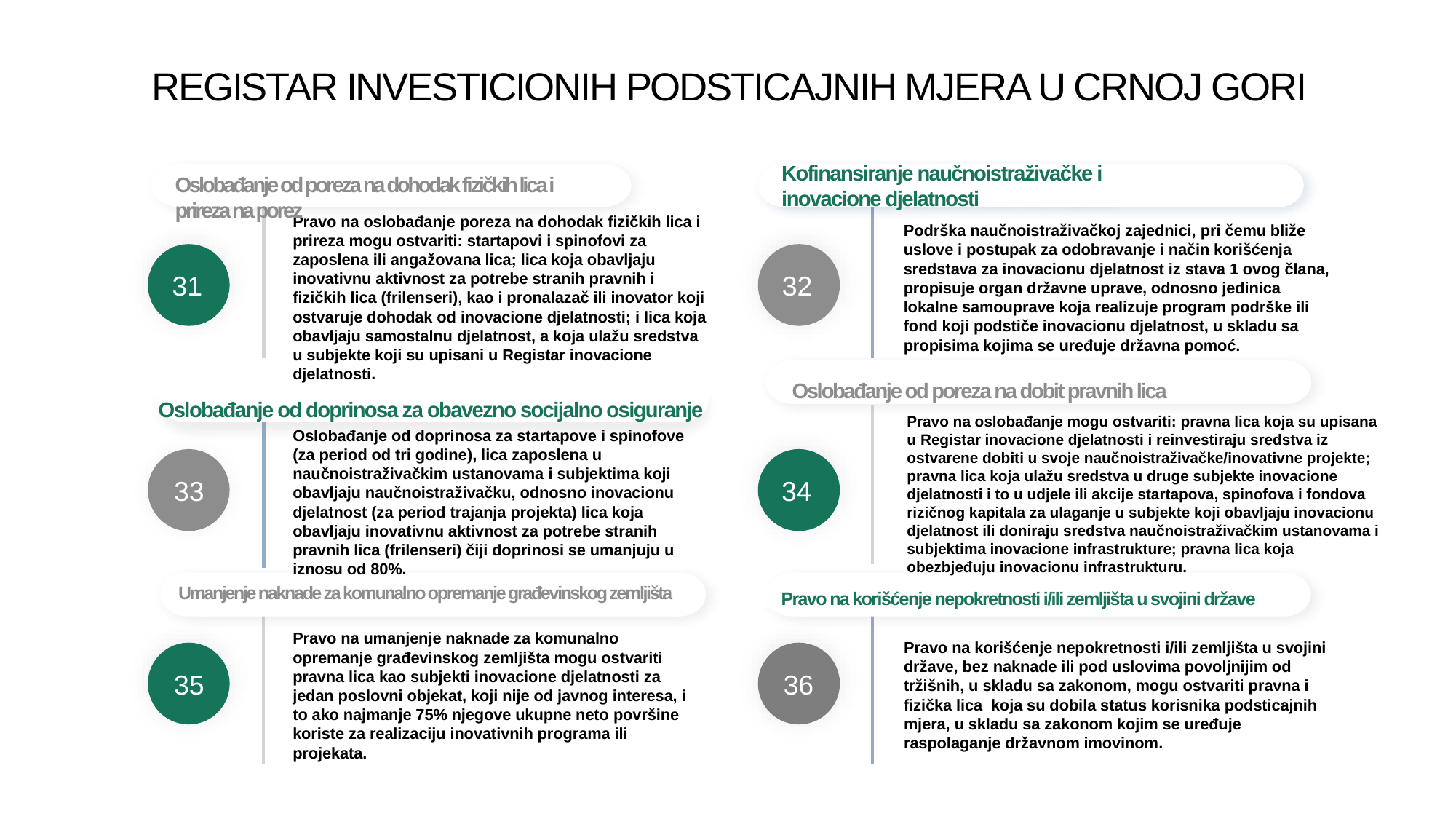

# REGISTAR INVESTICIONIH PODSTICAJNIH MJERA U CRNOJ GORI

Kofinansiranje naučnoistraživačke i inovacione djelatnosti

Oslobađanje od poreza na dohodak fizičkih lica i prireza na porez

Pravo na oslobađanje poreza na dohodak fizičkih lica i prireza mogu ostvariti: startapovi i spinofovi za zaposlena ili angažovana lica; lica koja obavljaju inovativnu aktivnost za potrebe stranih pravnih i fizičkih lica (frilenseri), kao i pronalazač ili inovator koji ostvaruje dohodak od inovacione djelatnosti; i lica koja obavljaju samostalnu djelatnost, a koja ulažu sredstva u subjekte koji su upisani u Registar inovacione djelatnosti.
Podrška naučnoistraživačkoj zajednici, pri čemu bliže uslove i postupak za odobravanje i način korišćenja sredstava za inovacionu djelatnost iz stava 1 ovog člana, propisuje organ državne uprave, odnosno jedinica lokalne samouprave koja realizuje program podrške ili fond koji podstiče inovacionu djelatnost, u skladu sa propisima kojima se uređuje državna pomoć.

31

32
31

Oslobađanje od doprinosa za obavezno socijalno osiguranje

Oslobađanje od poreza na dobit pravnih lica

Pravo na oslobađanje mogu ostvariti: pravna lica koja su upisana u Registar inovacione djelatnosti i reinvestiraju sredstva iz ostvarene dobiti u svoje naučnoistraživačke/inovativne projekte; pravna lica koja ulažu sredstva u druge subjekte inovacione djelatnosti i to u udjele ili akcije startapova, spinofova i fondova rizičnog kapitala za ulaganje u subjekte koji obavljaju inovacionu djelatnost ili doniraju sredstva naučnoistraživačkim ustanovama i subjektima inovacione infrastrukture; pravna lica koja obezbjeđuju inovacionu infrastrukturu.

Oslobađanje od doprinosa za startapove i spinofove (za period od tri godine), lica zaposlena u naučnoistraživačkim ustanovama i subjektima koji obavljaju naučnoistraživačku, odnosno inovacionu djelatnost (za period trajanja projekta) lica koja obavljaju inovativnu aktivnost za potrebe stranih pravnih lica (frilenseri) čiji doprinosi se umanjuju u iznosu od 80%.

33

34

Umanjenje naknade za komunalno opremanje građevinskog zemljišta

Pravo na korišćenje nepokretnosti i/ili zemljišta u svojini države

Pravo na umanjenje naknade za komunalno opremanje građevinskog zemljišta mogu ostvariti pravna lica kao subjekti inovacione djelatnosti za jedan poslovni objekat, koji nije od javnog interesa, i to ako najmanje 75% njegove ukupne neto površine koriste za realizaciju inovativnih programa ili projekata.

35

36
Pravo na korišćenje nepokretnosti i/ili zemljišta u svojini države, bez naknade ili pod uslovima povoljnijim od tržišnih, u skladu sa zakonom, mogu ostvariti pravna i fizička lica  koja su dobila status korisnika podsticajnih mjera, u skladu sa zakonom kojim se uređuje raspolaganje državnom imovinom.